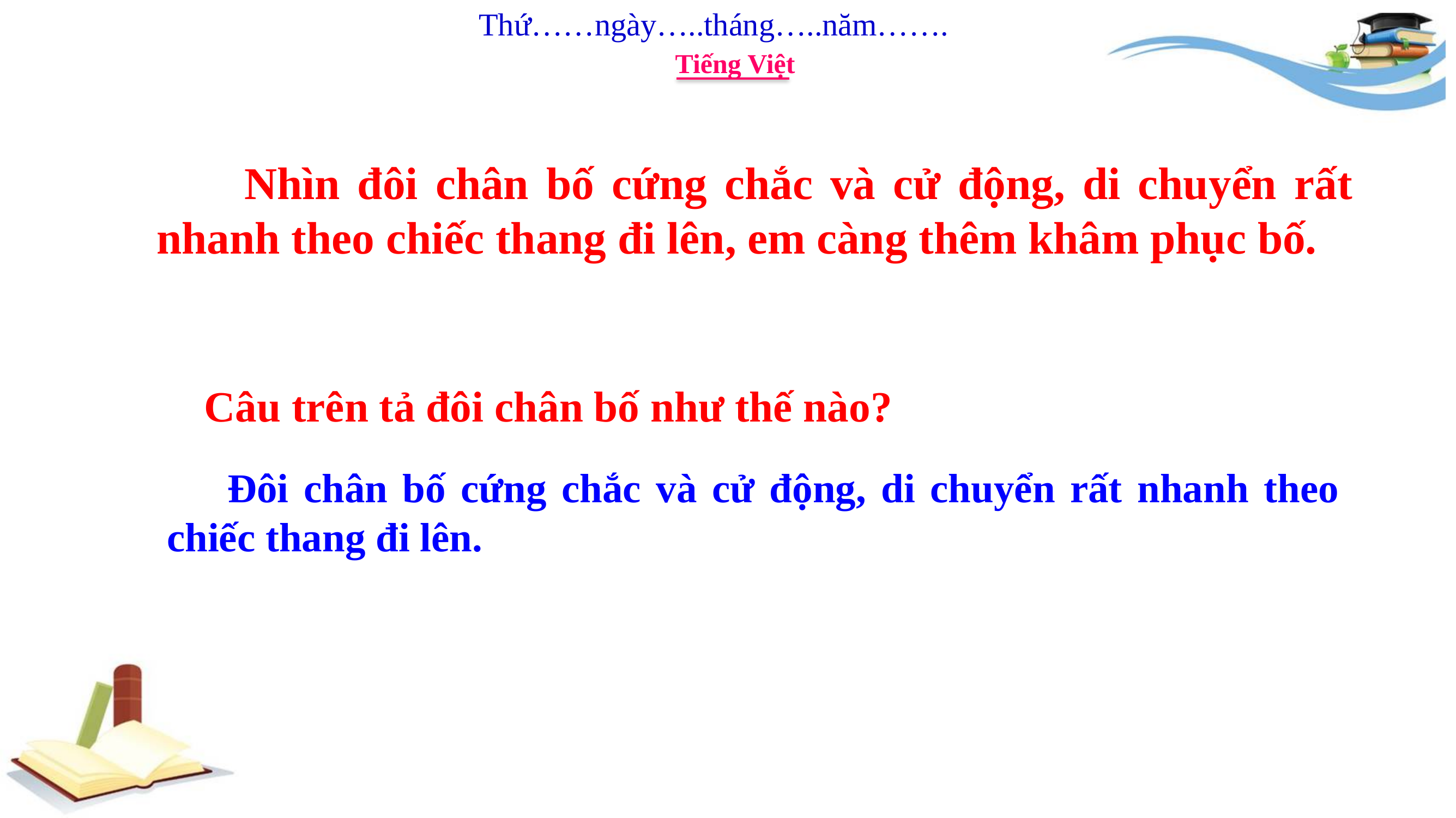

Thứ……ngày…..tháng…..năm…….
Tiếng Việt
     Nhìn đôi chân bố cứng chắc và cử động, di chuyển rất nhanh theo chiếc thang đi lên, em càng thêm khâm phục bố.
Câu trên tả đôi chân bố như thế nào?
    Đôi chân bố cứng chắc và cử động, di chuyển rất nhanh theo chiếc thang đi lên.